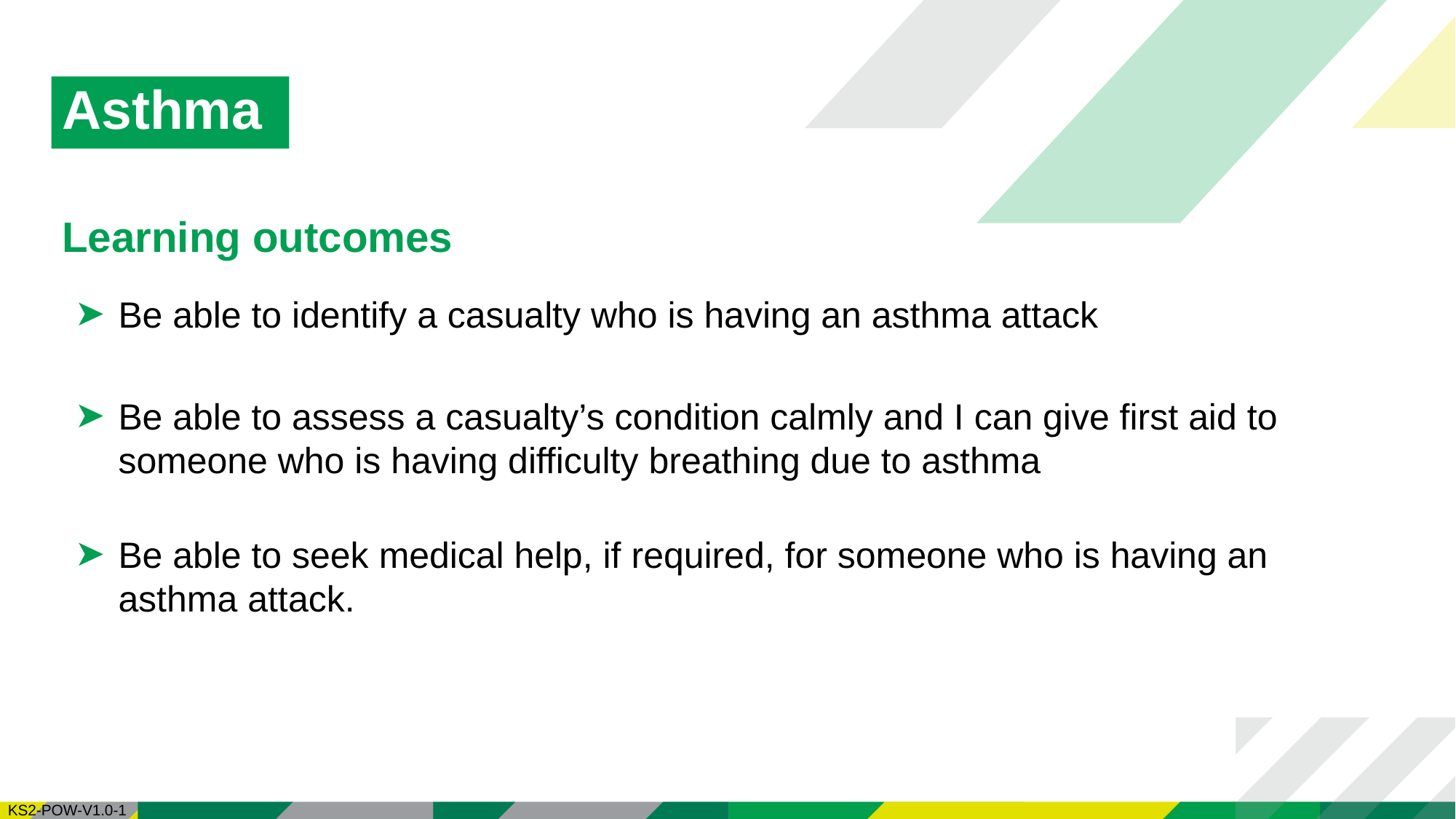

# Asthma

Learning outcomes
Be able to identify a casualty who is having an asthma attack

Be able to assess a casualty’s condition calmly and I can give first aid to someone who is having difficulty breathing due to asthma
Be able to seek medical help, if required, for someone who is having an asthma attack.
| KS2-POW-V1.0-1 |
| --- |